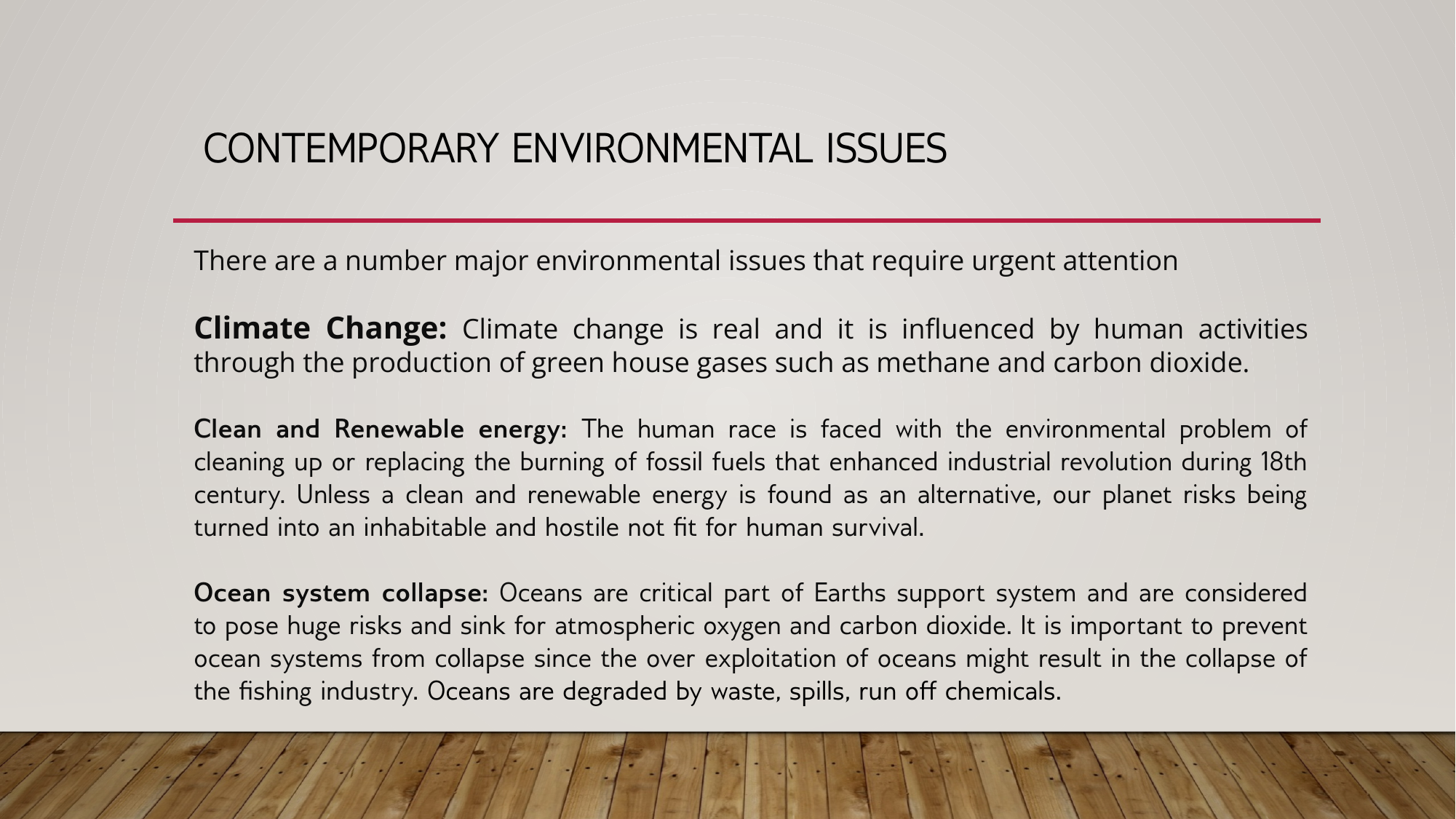

# CONTEMPORARY ENVIRONMENTAL ISSUES
There are a number major environmental issues that require urgent attention

Climate Change: Climate change is real and it is influenced by human activities through the production of green house gases such as methane and carbon dioxide.

Clean and Renewable energy: The human race is faced with the environmental problem of cleaning up or replacing the burning of fossil fuels that enhanced industrial revolution during 18th century. Unless a clean and renewable energy is found as an alternative, our planet risks being turned into an inhabitable and hostile not fit for human survival.

Ocean system collapse: Oceans are critical part of Earths support system and are considered to pose huge risks and sink for atmospheric oxygen and carbon dioxide. It is important to prevent ocean systems from collapse since the over exploitation of oceans might result in the collapse of the fishing industry. Oceans are degraded by waste, spills, run off chemicals.